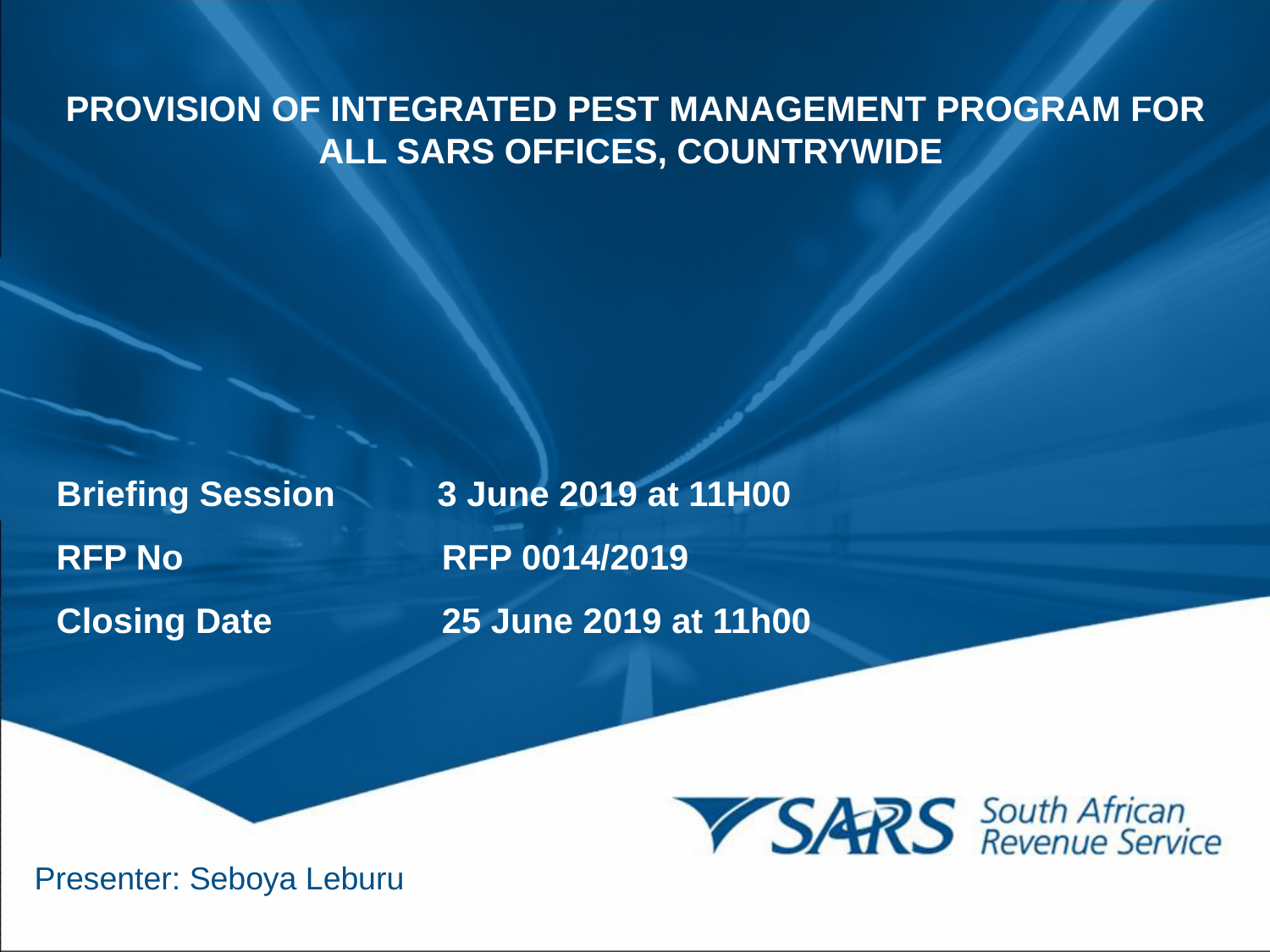

PROVISION OF INTEGRATED PEST MANAGEMENT PROGRAM FOR ALL SARS OFFICES, COUNTRYWIDE

Briefing Session	3 June 2019 at 11H00
RFP No 	RFP 0014/2019
Closing Date      	25 June 2019 at 11h00
Presenter: Seboya Leburu